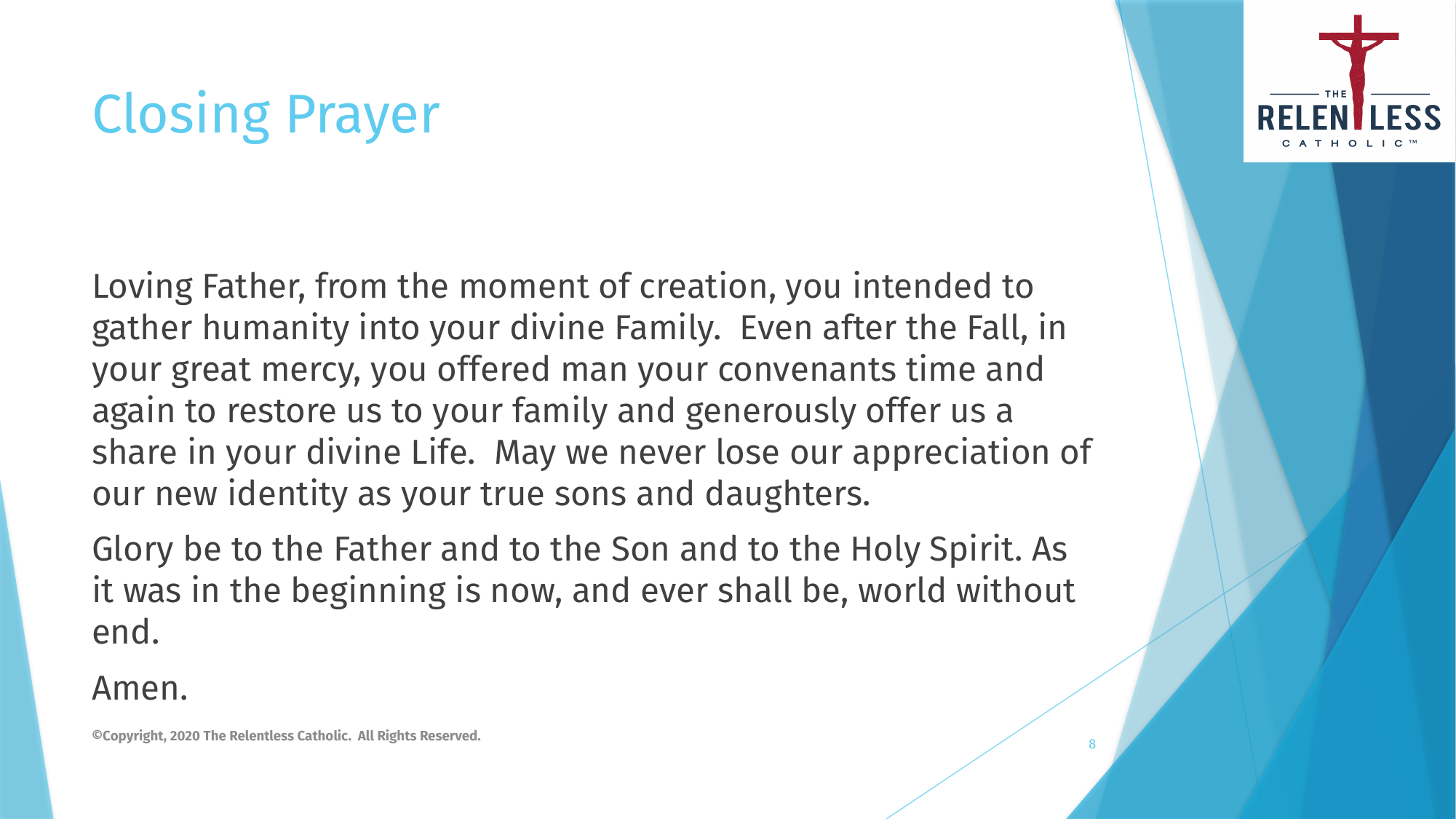

# Closing Prayer
Loving Father, from the moment of creation, you intended to gather humanity into your divine Family.  Even after the Fall, in your great mercy, you offered man your convenants time and again to restore us to your family and generously offer us a share in your divine Life.  May we never lose our appreciation of our new identity as your true sons and daughters.
Glory be to the Father and to the Son and to the Holy Spirit. As it was in the beginning is now, and ever shall be, world without end.
Amen.
©Copyright, 2020 The Relentless Catholic.  All Rights Reserved.

8